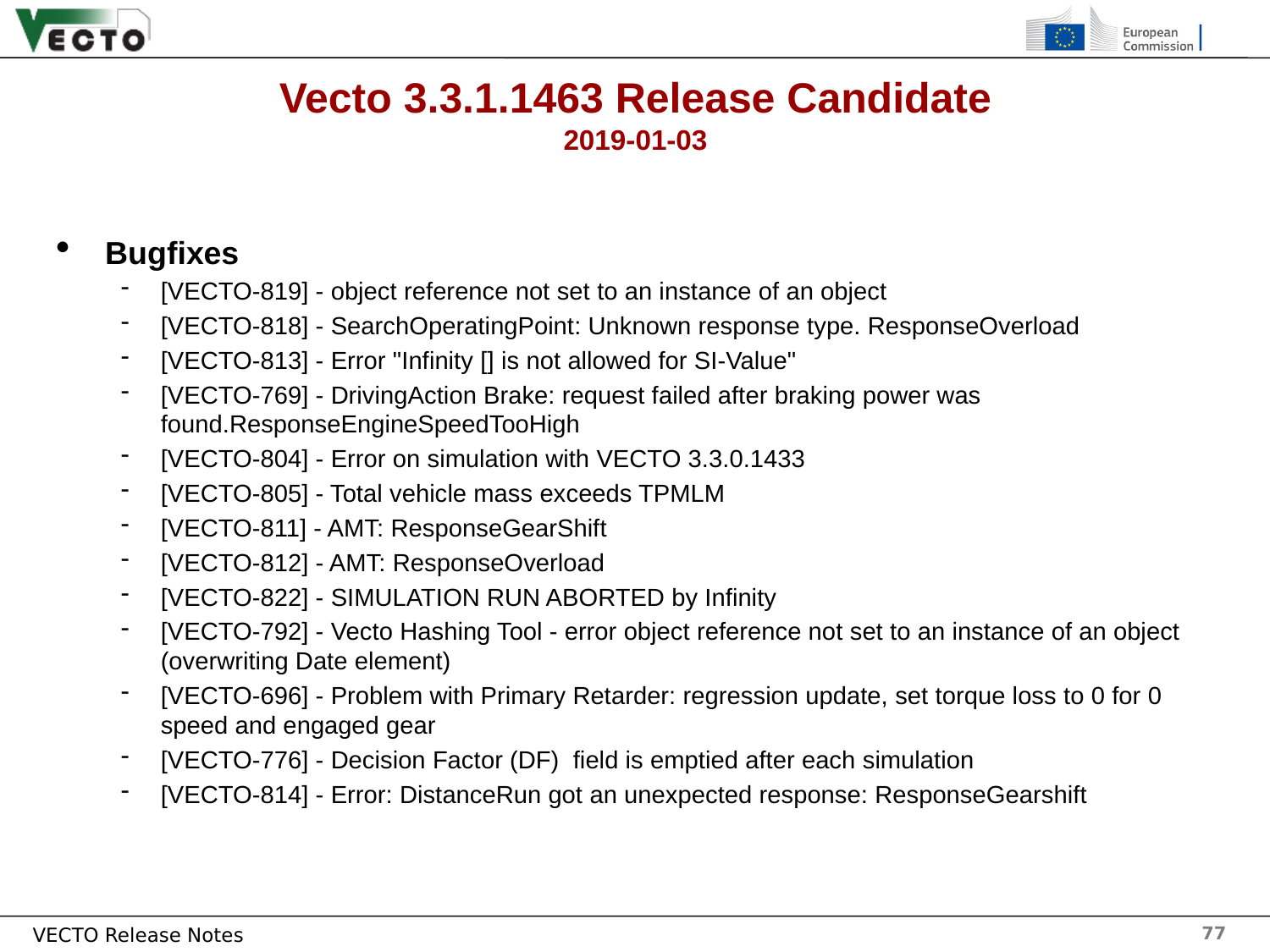

# Vecto 3.3.1.1463 Release Candidate 2019-01-03
Bugfixes
[VECTO-819] - object reference not set to an instance of an object
[VECTO-818] - SearchOperatingPoint: Unknown response type. ResponseOverload
[VECTO-813] - Error "Infinity [] is not allowed for SI-Value"
[VECTO-769] - DrivingAction Brake: request failed after braking power was found.ResponseEngineSpeedTooHigh
[VECTO-804] - Error on simulation with VECTO 3.3.0.1433
[VECTO-805] - Total vehicle mass exceeds TPMLM
[VECTO-811] - AMT: ResponseGearShift
[VECTO-812] - AMT: ResponseOverload
[VECTO-822] - SIMULATION RUN ABORTED by Infinity
[VECTO-792] - Vecto Hashing Tool - error object reference not set to an instance of an object (overwriting Date element)
[VECTO-696] - Problem with Primary Retarder: regression update, set torque loss to 0 for 0 speed and engaged gear
[VECTO-776] - Decision Factor (DF)  field is emptied after each simulation
[VECTO-814] - Error: DistanceRun got an unexpected response: ResponseGearshift